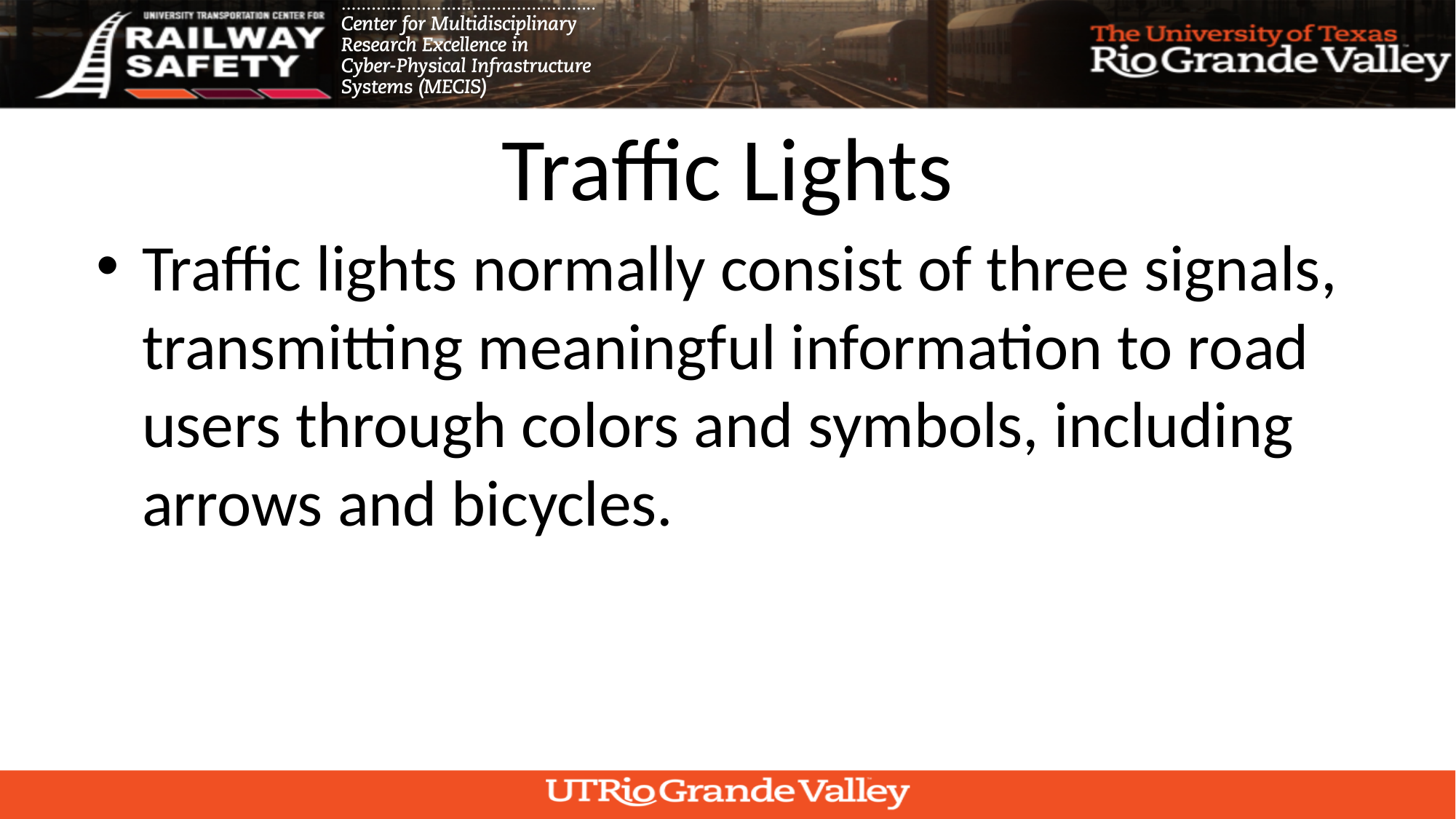

# Traffic Lights
Traffic lights normally consist of three signals, transmitting meaningful information to road users through colors and symbols, including arrows and bicycles.